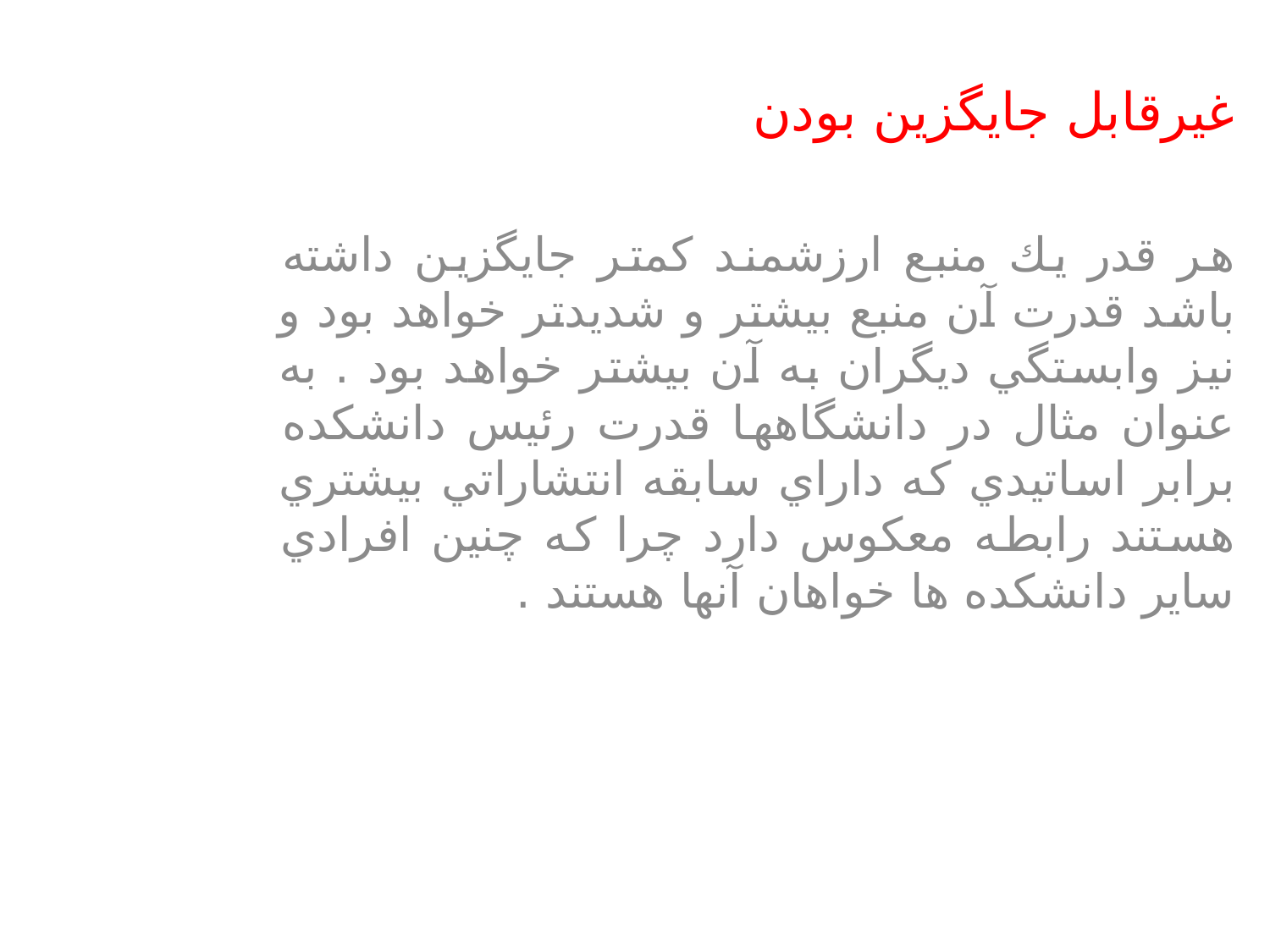

غيرقابل جايگزين بودن

هر قدر يك منبع ارزشمند كمتر جايگزين داشته باشد قدرت آن منبع بيشتر و شديدتر خواهد بود و نيز وابستگي ديگران به آن بيشتر خواهد بود . به عنوان مثال در دانشگاهها قدرت رئيس دانشكده برابر اساتيدي كه داراي سابقه انتشاراتي بيشتري هستند رابطه معكوس دارد چرا كه چنين افرادي ساير دانشكده ها خواهان آنها هستند .